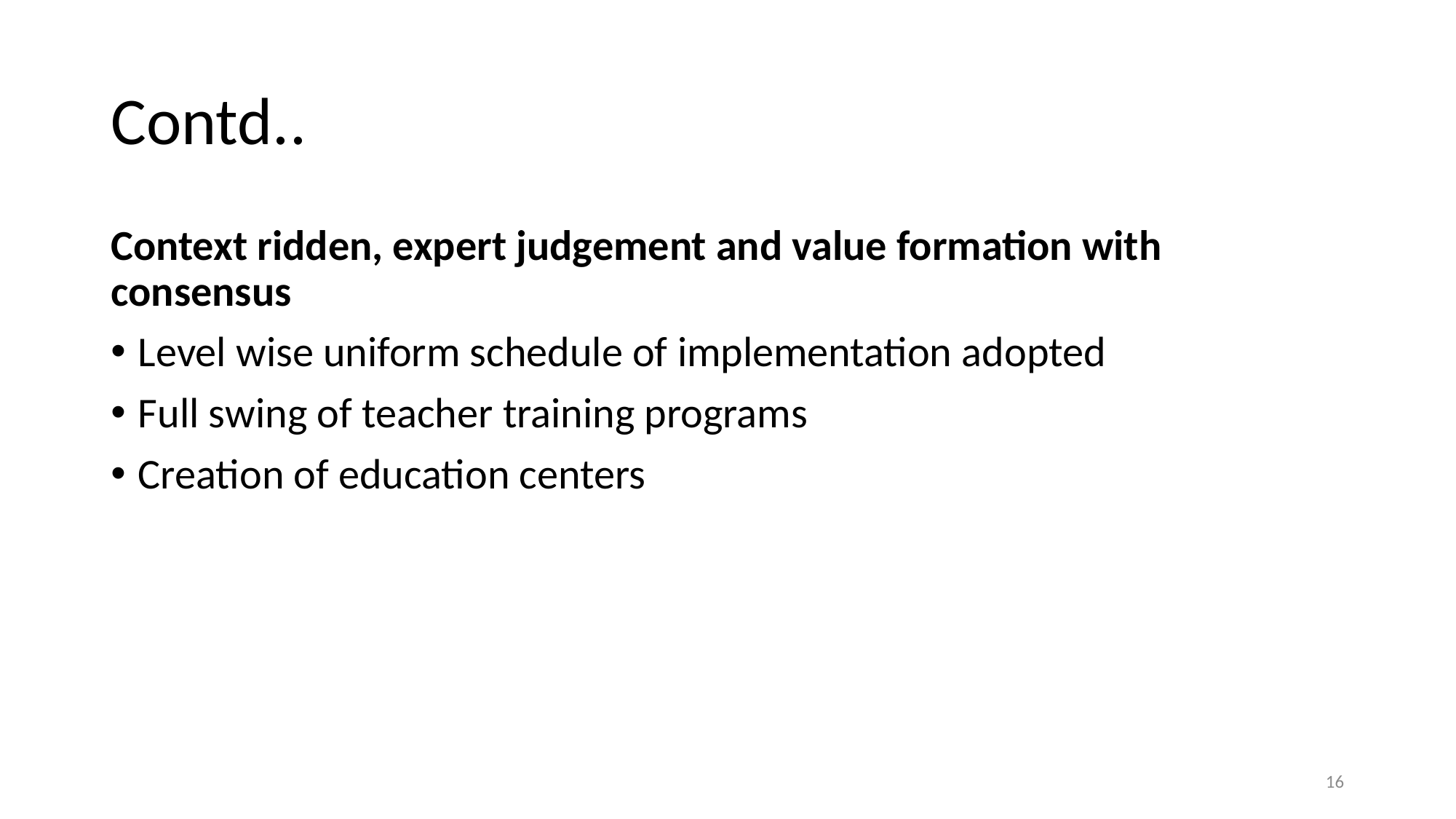

# Contd..
Context ridden, expert judgement and value formation with consensus
Level wise uniform schedule of implementation adopted
Full swing of teacher training programs
Creation of education centers

16